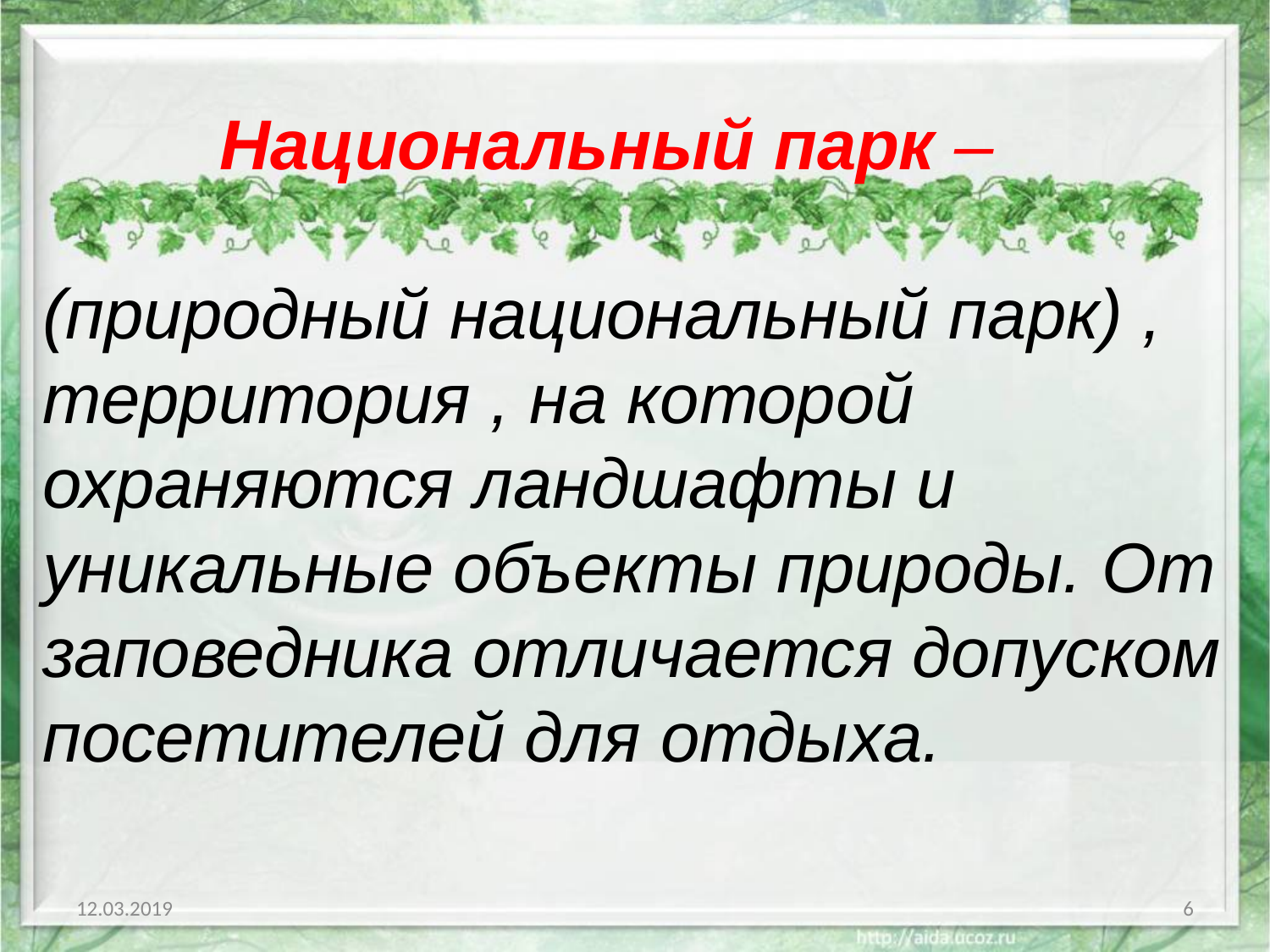

Национальный парк –

(природный национальный парк) , территория , на которой охраняются ландшафты и уникальные объекты природы. От заповедника отличается допуском посетителей для отдыха.
12.03.2019
6